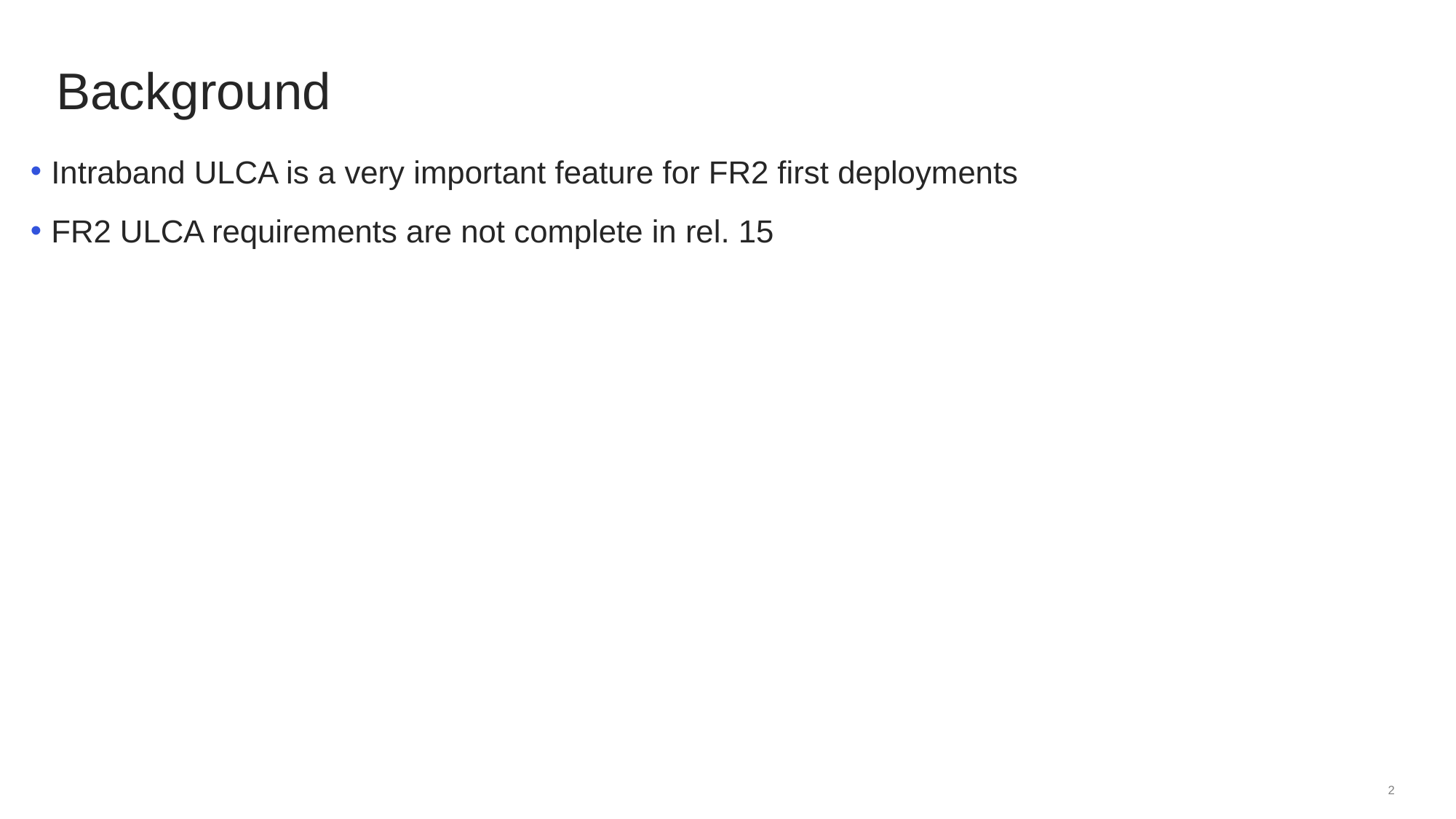

# Background
Intraband ULCA is a very important feature for FR2 first deployments
FR2 ULCA requirements are not complete in rel. 15